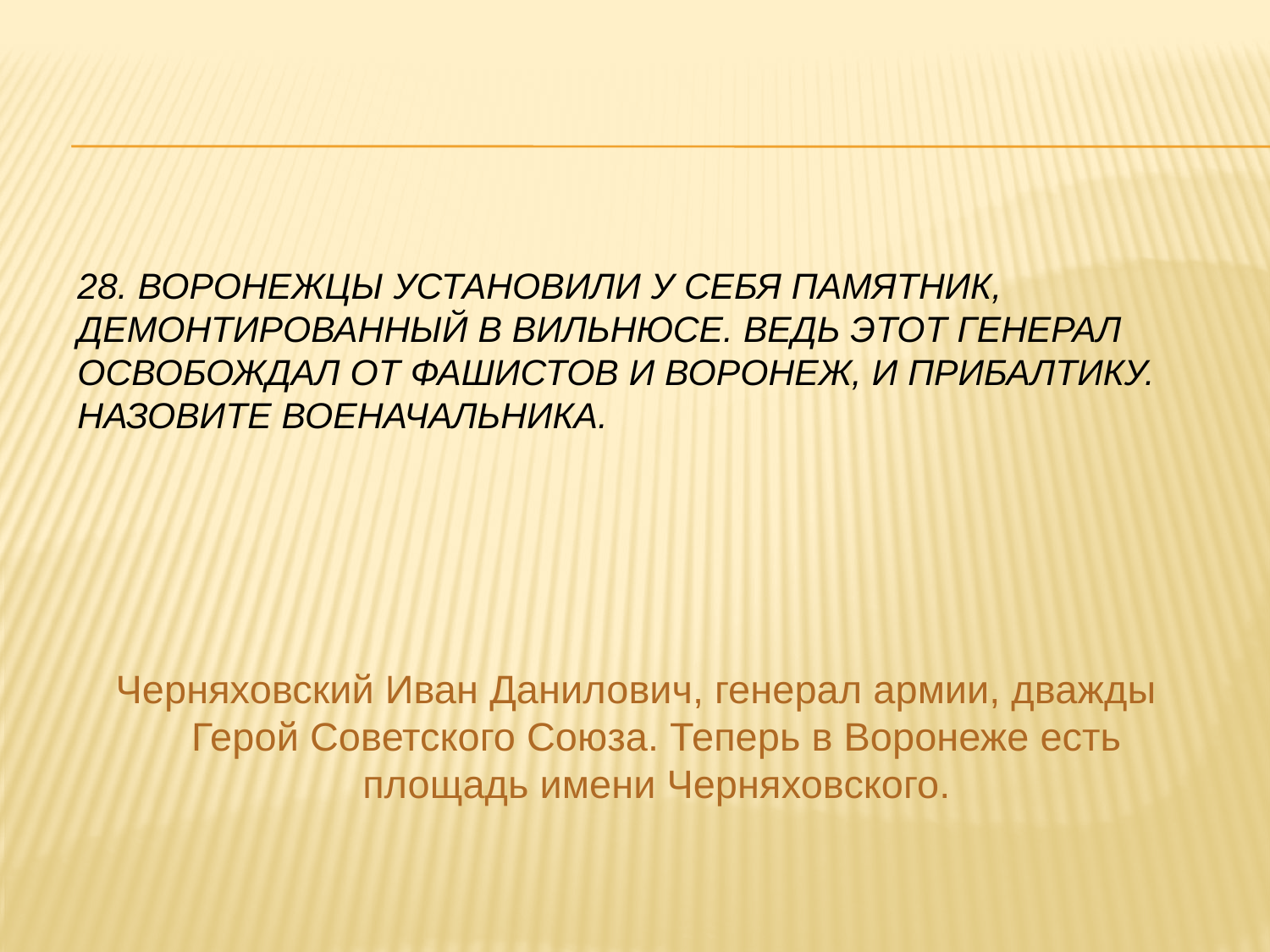

# 28. Воронежцы установили у себя памятник, демонтированный в Вильнюсе. Ведь этот генерал освобождал от фашистов и Воронеж, и Прибалтику. Назовите военачальника.
Черняховский Иван Данилович, генерал армии, дважды Герой Советского Союза. Теперь в Воронеже есть площадь имени Черняховского.